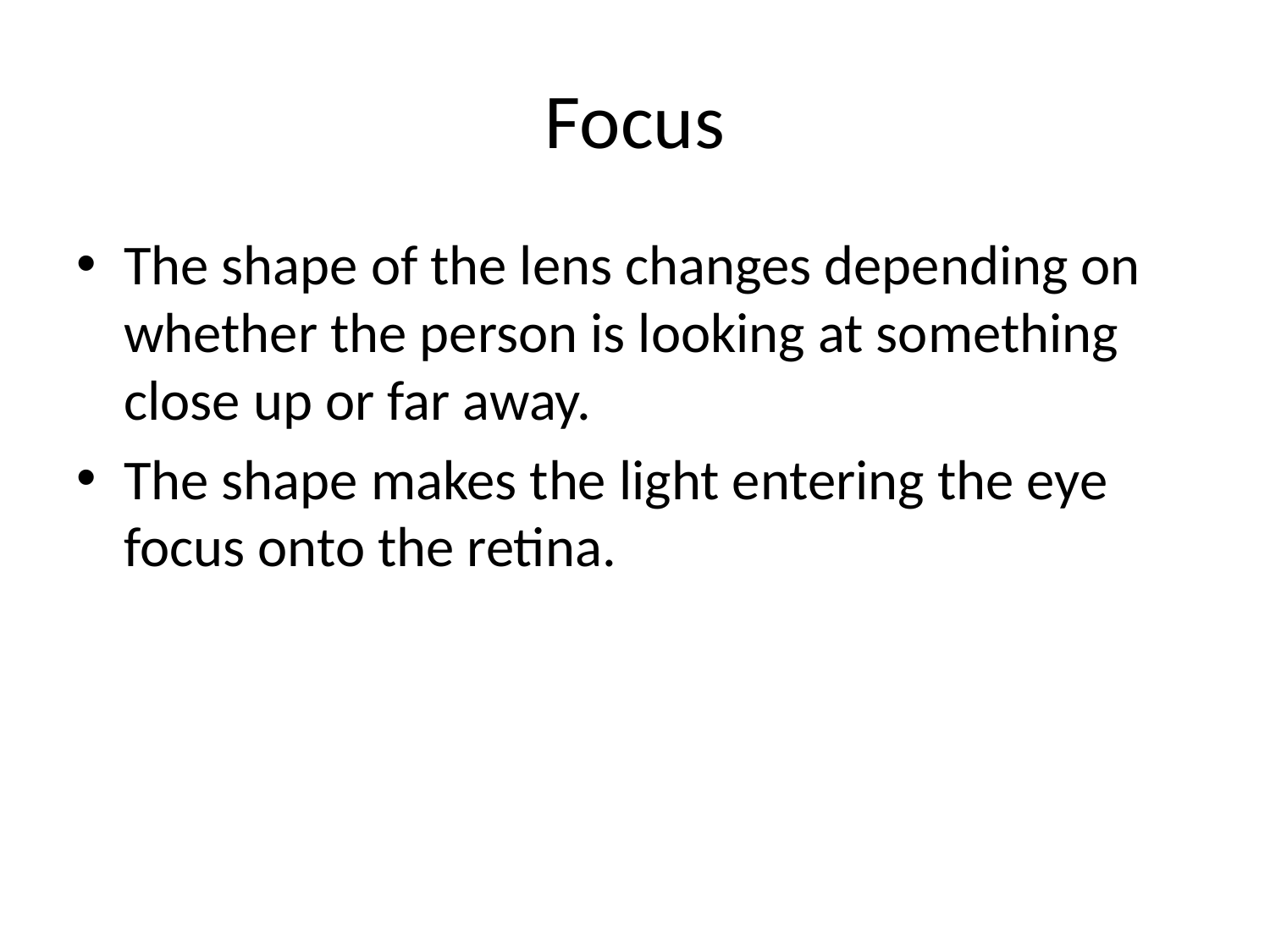

# Focus
The shape of the lens changes depending on whether the person is looking at something close up or far away.
The shape makes the light entering the eye focus onto the retina.